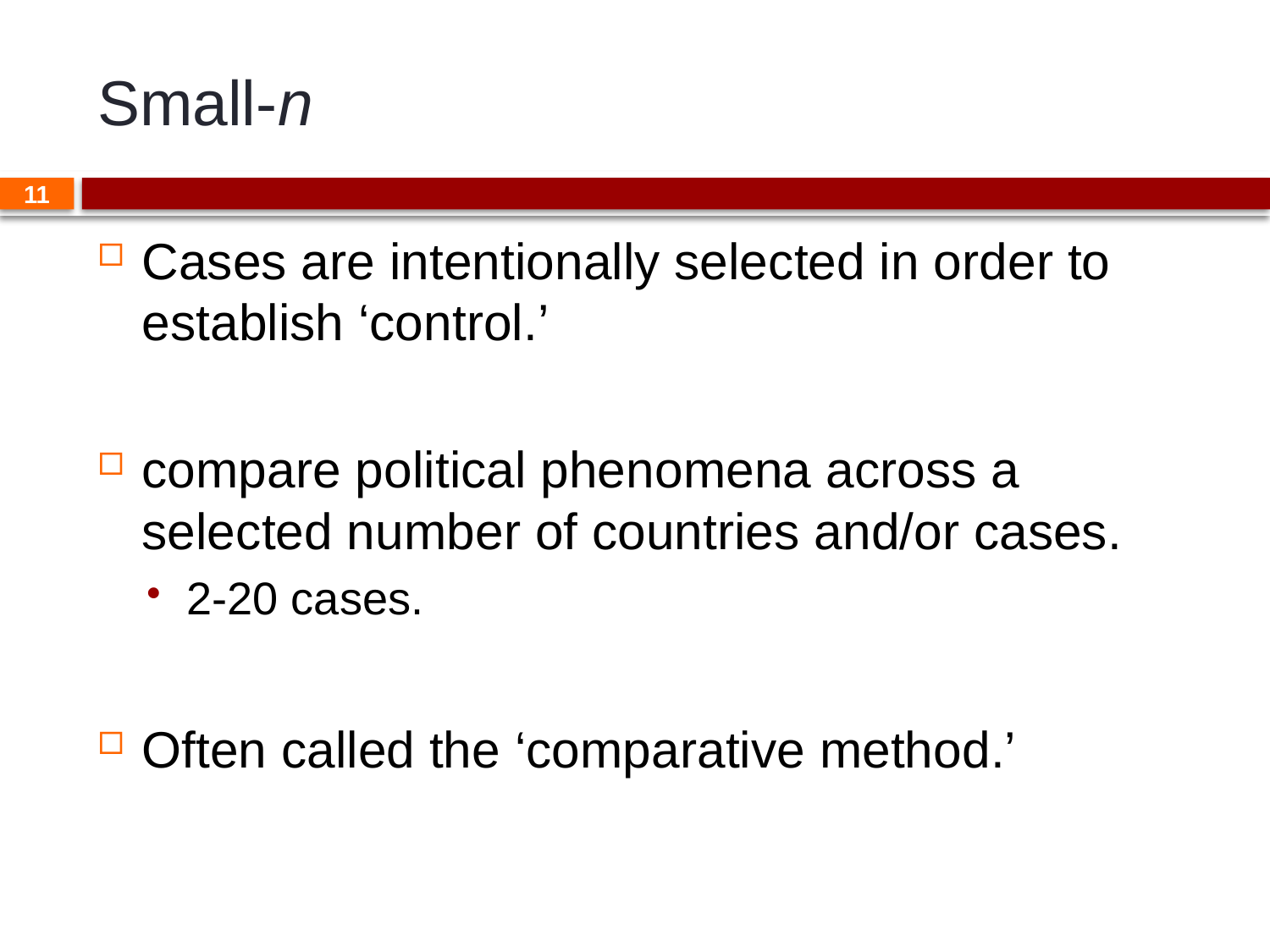

# Small-n
11
Cases are intentionally selected in order to establish ‘control.’

compare political phenomena across a selected number of countries and/or cases.
2-20 cases.

Often called the ‘comparative method.’